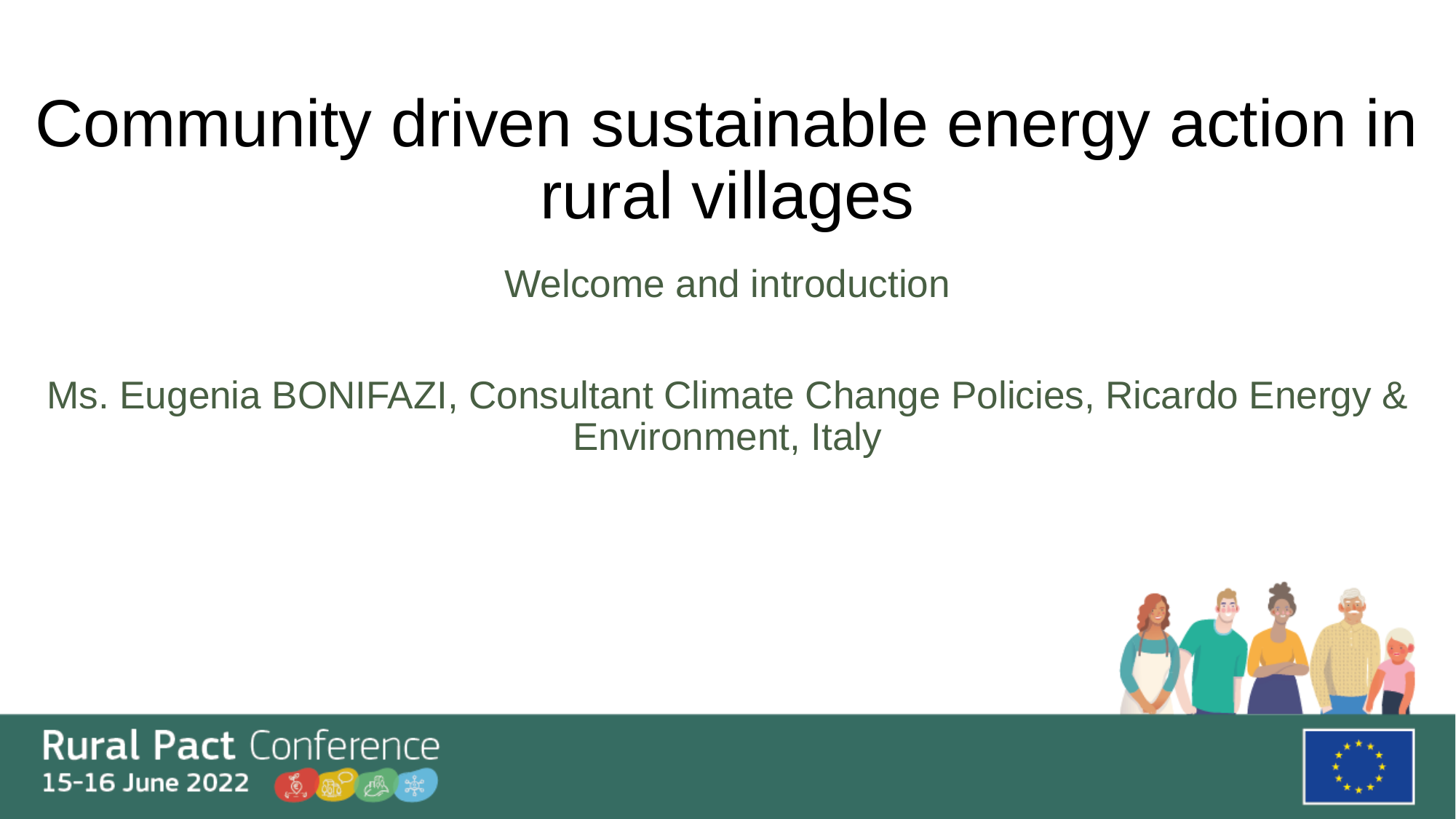

# Community driven sustainable energy action in rural villages
Welcome and introduction

Ms. Eugenia BONIFAZI, Consultant Climate Change Policies, Ricardo Energy & Environment, Italy